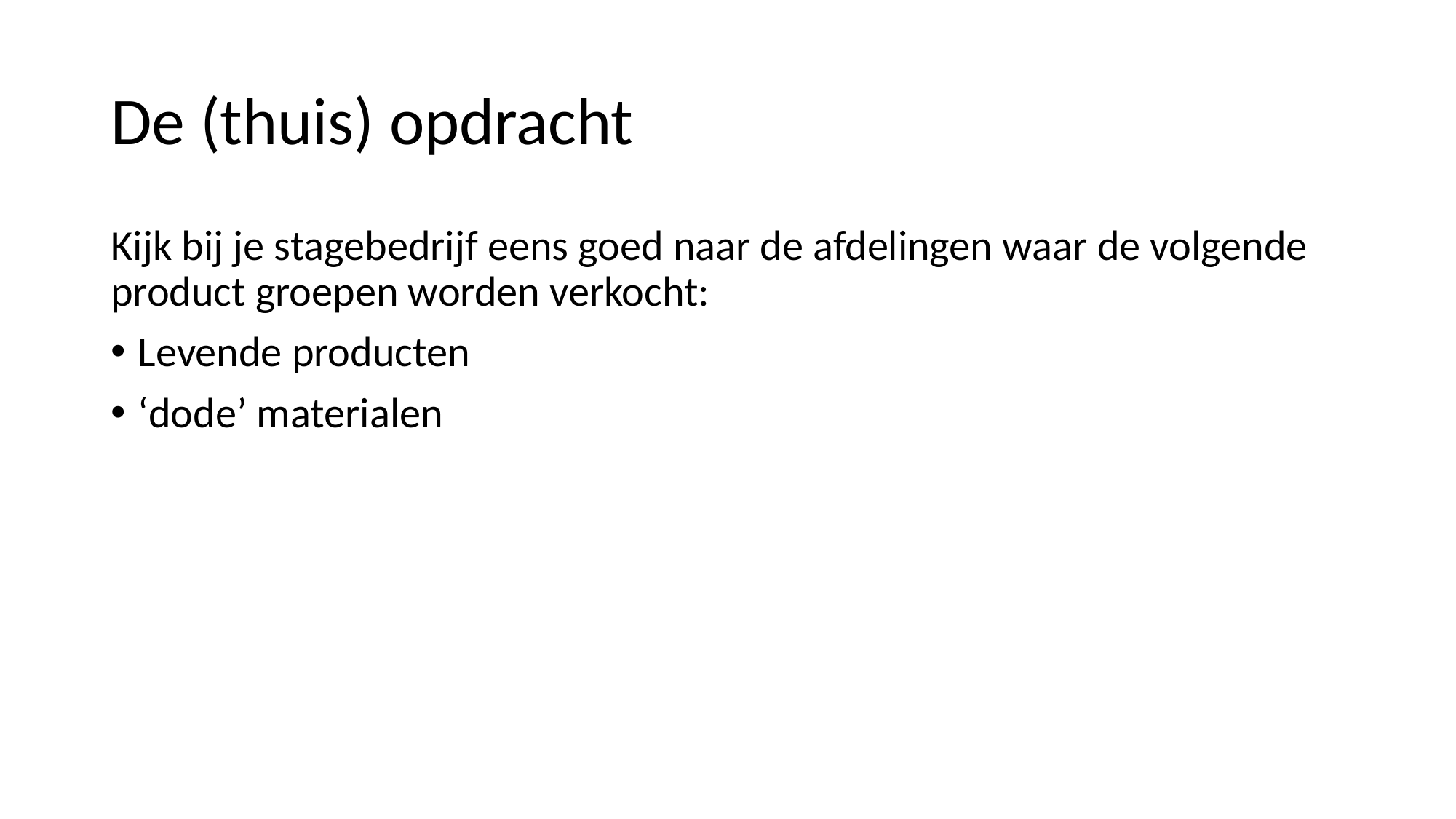

# De (thuis) opdracht
Kijk bij je stagebedrijf eens goed naar de afdelingen waar de volgende product groepen worden verkocht:
Levende producten
‘dode’ materialen